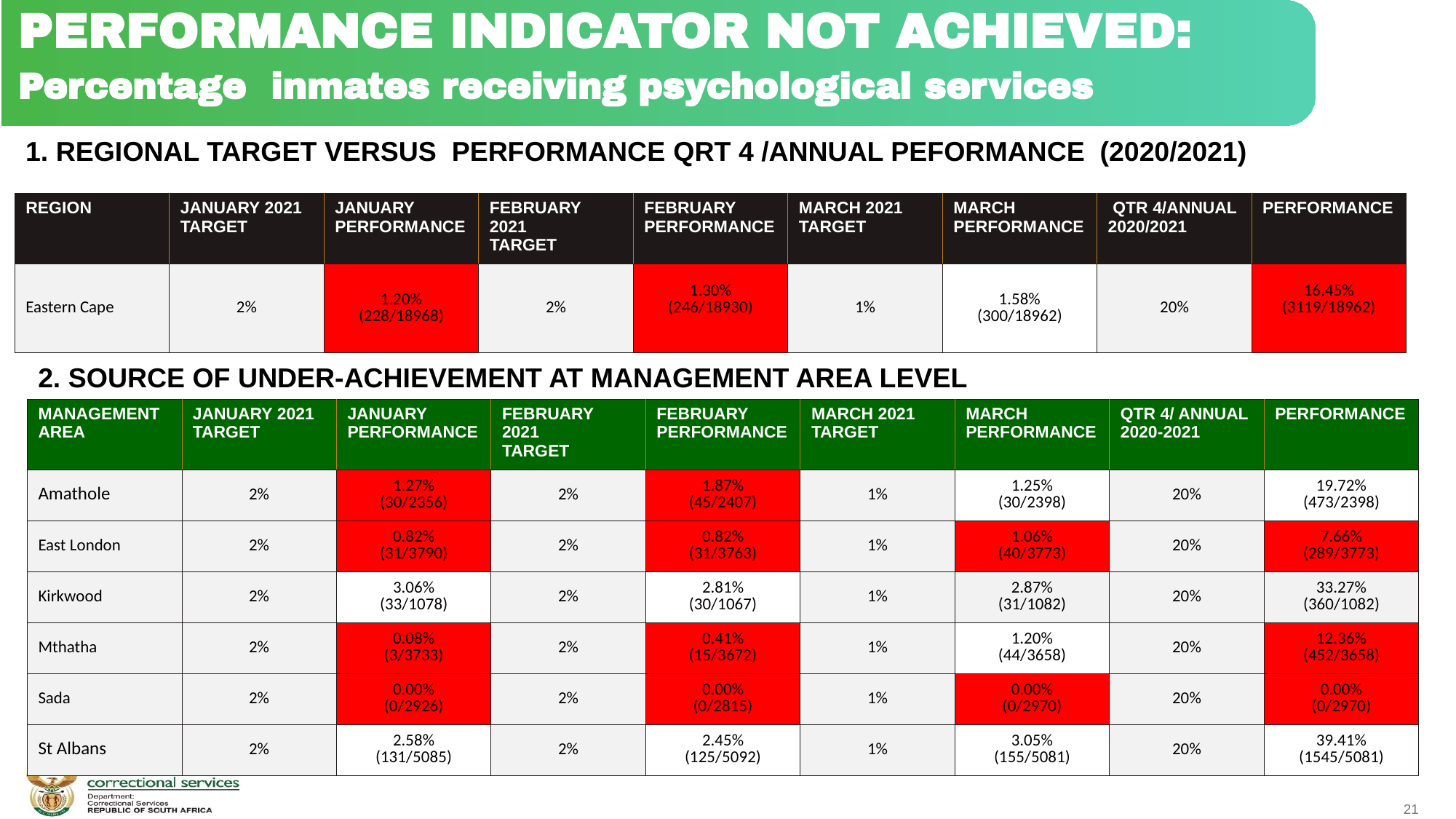

PERFORMANCE INDICATOR NOT ACHIEVED:
Percentage  inmates receiving psychological services

1. REGIONAL TARGET VERSUS  PERFORMANCE QRT 4 /ANNUAL PEFORMANCE  (2020/2021)

| REGION | JANUARY 2021 TARGET | JANUARY PERFORMANCE | FEBRUARY 2021 TARGET | FEBRUARY PERFORMANCE | MARCH 2021 TARGET | MARCH PERFORMANCE | QTR 4/ANNUAL 2020/2021 | PERFORMANCE |
| --- | --- | --- | --- | --- | --- | --- | --- | --- |
| Eastern Cape | 2% | 1.20% (228/18968) | 2% | 1.30% (246/18930) | 1% | 1.58% (300/18962) | 20% | 16.45% (3119/18962) |
2. SOURCE OF UNDER-ACHIEVEMENT AT MANAGEMENT AREA LEVEL
| MANAGEMENT AREA | JANUARY 2021 TARGET | JANUARY PERFORMANCE | FEBRUARY 2021 TARGET | FEBRUARY PERFORMANCE | MARCH 2021 TARGET | MARCH PERFORMANCE | QTR 4/ ANNUAL 2020-2021 | PERFORMANCE |
| --- | --- | --- | --- | --- | --- | --- | --- | --- |
| Amathole | 2% | 1.27% (30/2356) | 2% | 1.87% (45/2407) | 1% | 1.25% (30/2398) | 20% | 19.72% (473/2398) |
| East London | 2% | 0.82% (31/3790) | 2% | 0.82% (31/3763) | 1% | 1.06% (40/3773) | 20% | 7.66% (289/3773) |
| Kirkwood | 2% | 3.06% (33/1078) | 2% | 2.81% (30/1067) | 1% | 2.87% (31/1082) | 20% | 33.27% (360/1082) |
| Mthatha | 2% | 0.08% (3/3733) | 2% | 0.41% (15/3672) | 1% | 1.20% (44/3658) | 20% | 12.36% (452/3658) |
| Sada | 2% | 0.00% (0/2926) | 2% | 0.00% (0/2815) | 1% | 0.00% (0/2970) | 20% | 0.00% (0/2970) |
| St Albans | 2% | 2.58% (131/5085) | 2% | 2.45% (125/5092) | 1% | 3.05% (155/5081) | 20% | 39.41% (1545/5081) |